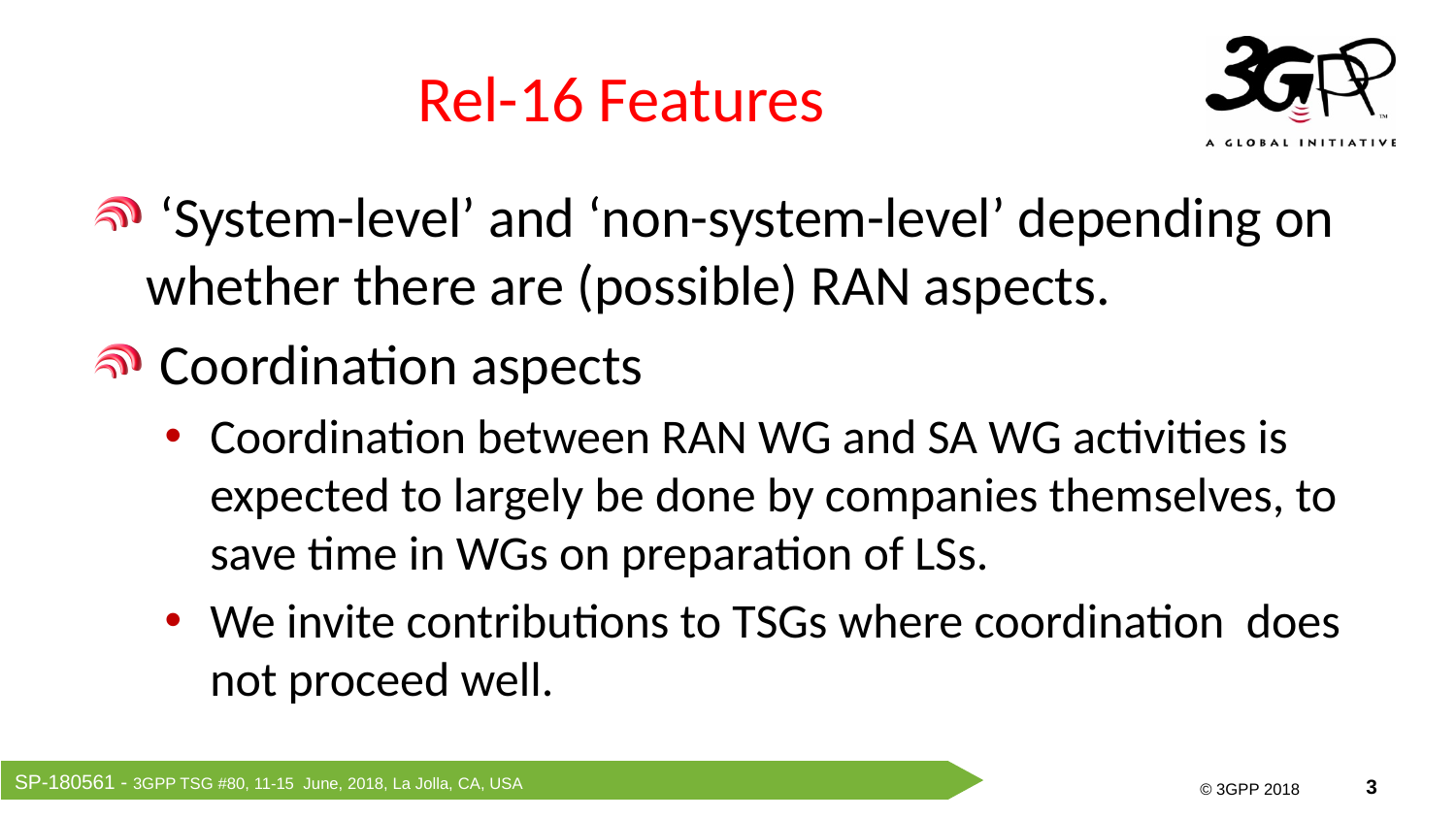

# Rel-16 Features
 ‘System-level’ and ‘non-system-level’ depending on whether there are (possible) RAN aspects.
 Coordination aspects
Coordination between RAN WG and SA WG activities is expected to largely be done by companies themselves, to save time in WGs on preparation of LSs.
We invite contributions to TSGs where coordination  does not proceed well.